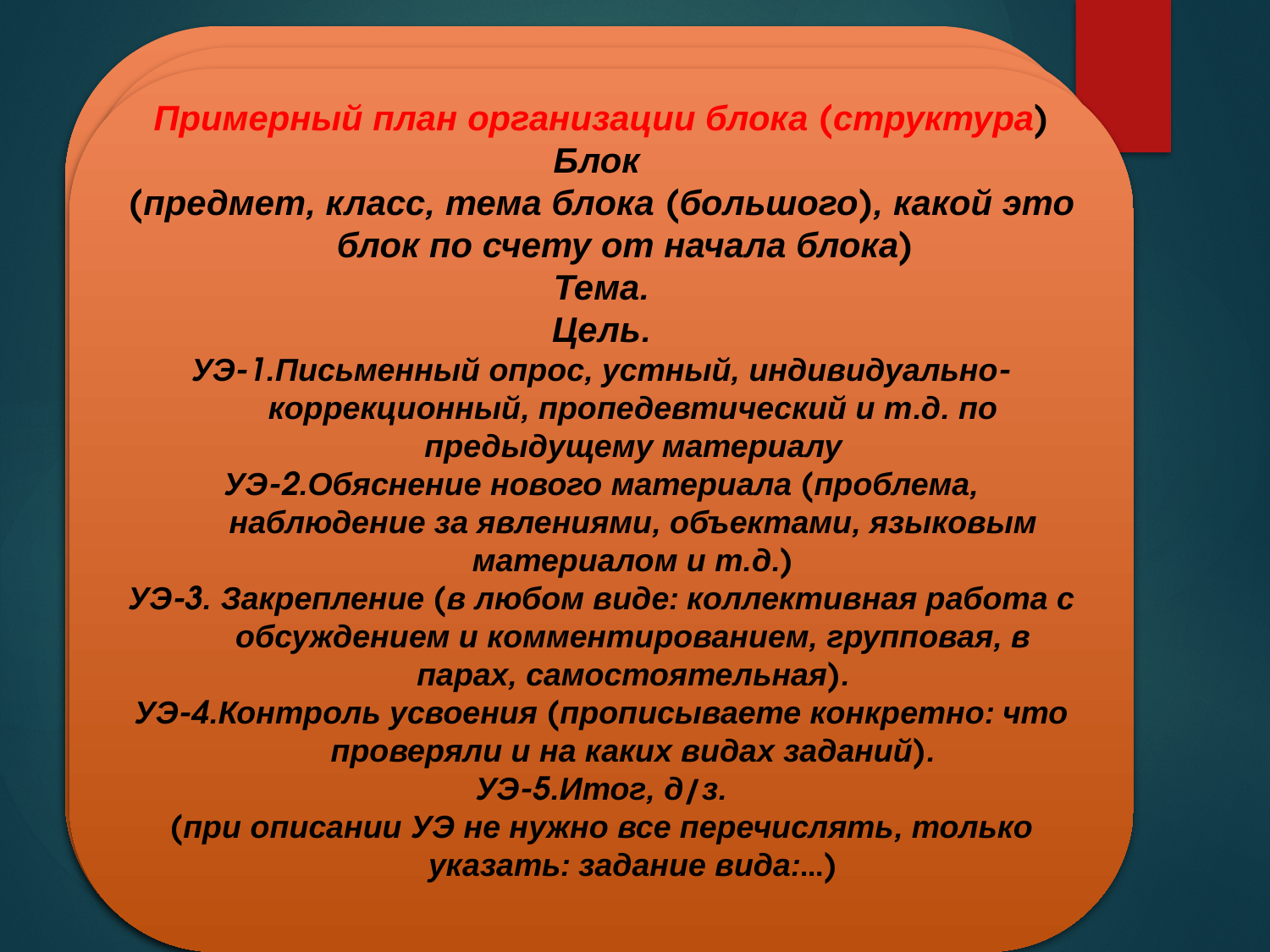

1 УЭ (1-2 блока) – выявление и коррекция исходного уровня знаний, необходимого для дальнейшего изучения блока
1 УЭ (1-2 блока) – выявление и коррекция исходного уровня знаний, необходимого для дальнейшего изучения блока
Примерный план организации блока (структура)
Блок
(предмет, класс, тема блока (большого), какой это блок по счету от начала блока)
Тема.
Цель.
УЭ-1.Письменный опрос, устный, индивидуально-коррекционный, пропедевтический и т.д. по предыдущему материалу
УЭ-2.Обяснение нового материала (проблема, наблюдение за явлениями, объектами, языковым материалом и т.д.)
УЭ-3. Закрепление (в любом виде: коллективная работа с обсуждением и комментированием, групповая, в парах, самостоятельная).
УЭ-4.Контроль усвоения (прописываете конкретно: что проверяли и на каких видах заданий).
УЭ-5.Итог, д/з.
(при описании УЭ не нужно все перечислять, только указать: задание вида:…)